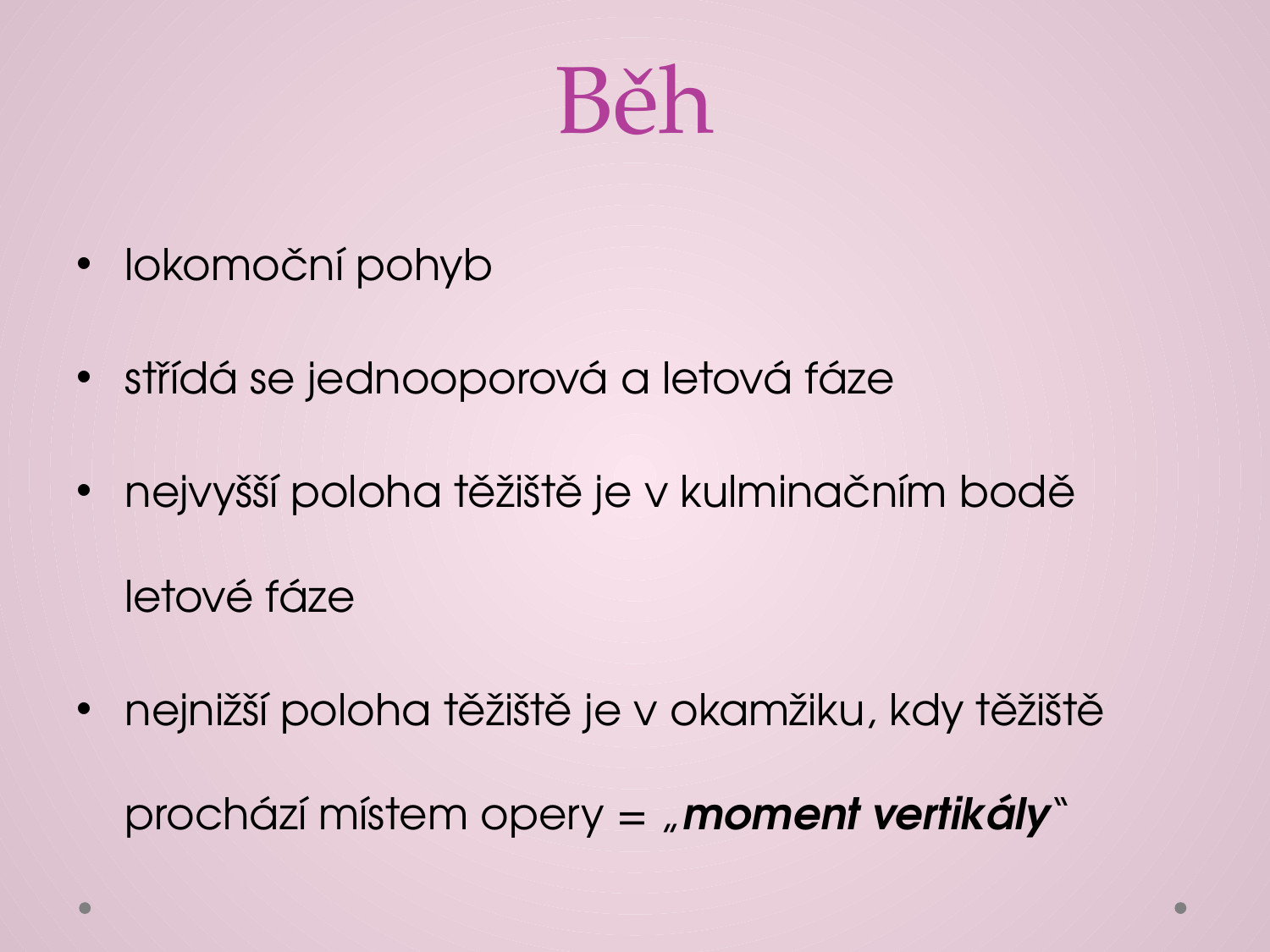

# Běh
lokomoční pohyb
střídá se jednooporová a letová fáze
nejvyšší poloha těžiště je v kulminačním bodě letové fáze
nejnižší poloha těžiště je v okamžiku, kdy těžiště prochází místem opery = „moment vertikály“